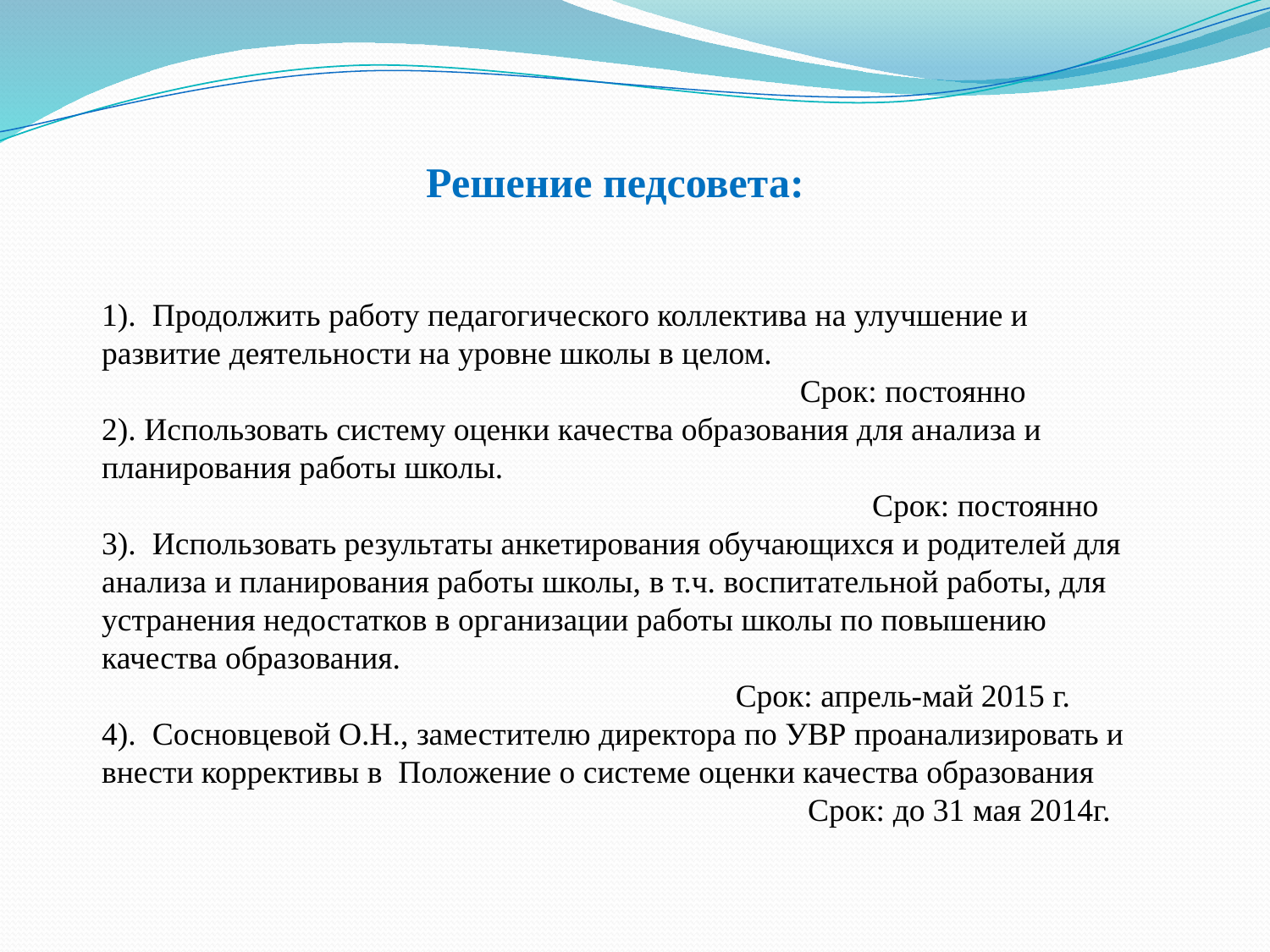

Решение педсовета:

1).  Продолжить работу педагогического коллектива на улучшение и развитие деятельности на уровне школы в целом.
	                                                                       Срок: постоянно
2). Использовать систему оценки качества образования для анализа и планирования работы школы.
	                                                                                Срок: постоянно
3).  Использовать результаты анкетирования обучающихся и родителей для анализа и планирования работы школы, в т.ч. воспитательной работы, для устранения недостатков в организации работы школы по повышению качества образования.
	                                                               Срок: апрель-май 2015 г.
4).  Сосновцевой О.Н., заместителю директора по УВР проанализировать и внести коррективы в  Положение о системе оценки качества образования
	                                                                        Срок: до 31 мая 2014г.